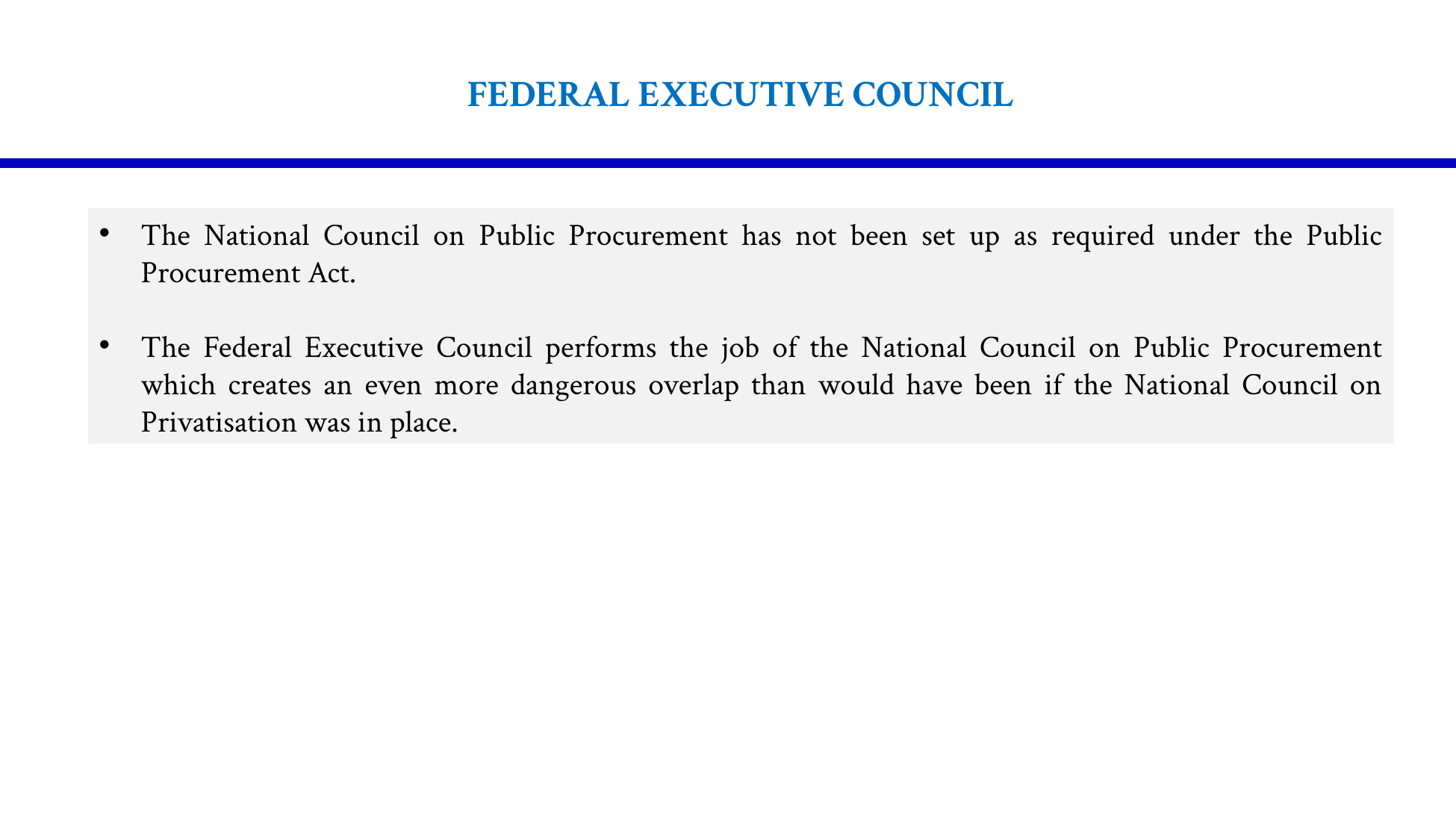

FEDERAL EXECUTIVE COUNCIL
The National Council on Public Procurement has not been set up as required under the Public Procurement Act.

The Federal Executive Council performs the job of the National Council on Public Procurement which creates an even more dangerous overlap than would have been if the National Council on Privatisation was in place.